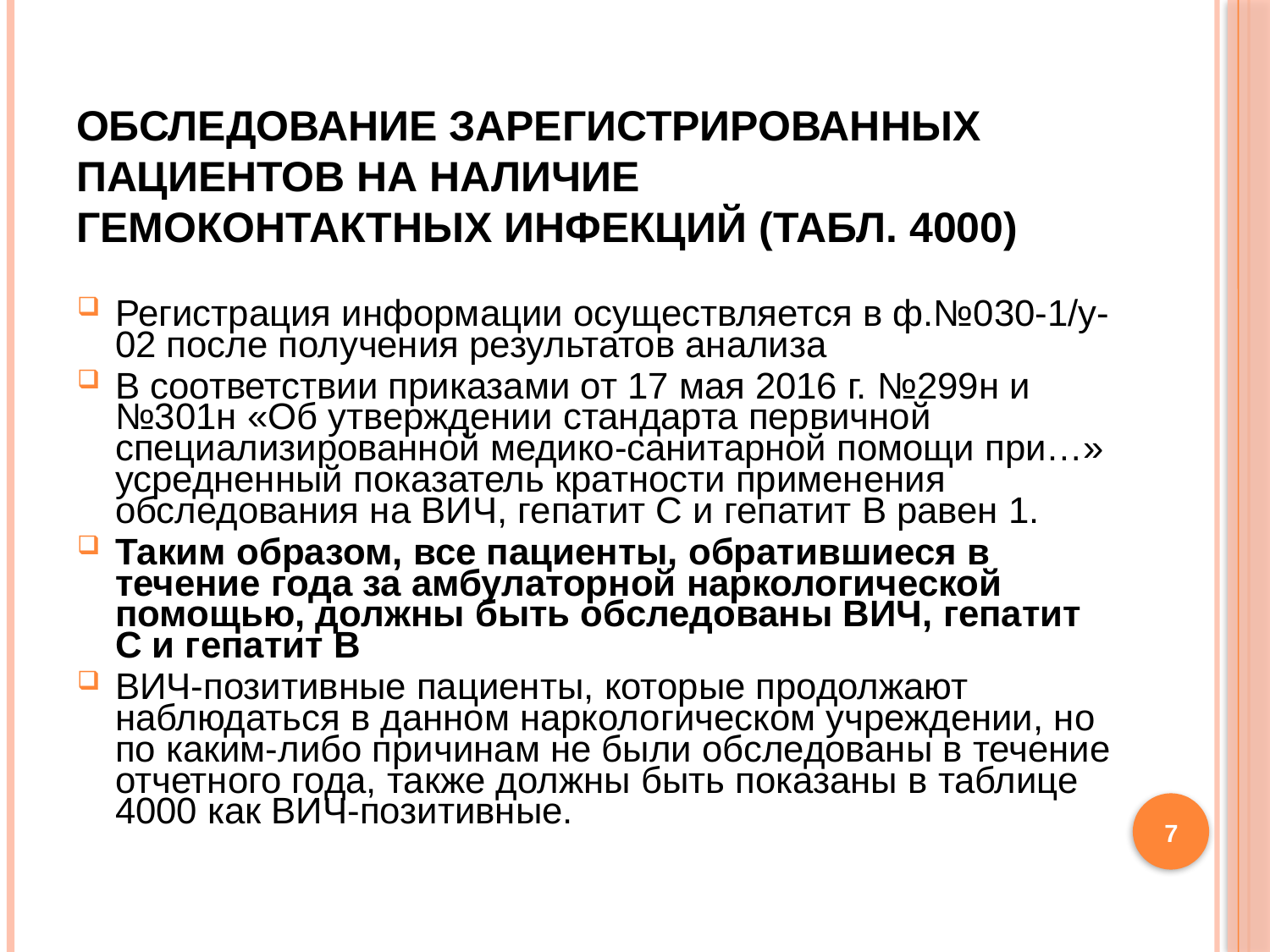

# ОБСЛЕДОВАНИЕ ЗАРЕГИСТРИРОВАННЫХ ПАЦИЕНТОВ НА НАЛИЧИЕ ГЕМОКОНТАКТНЫХ ИНФЕКЦИЙ (ТАБЛ. 4000)
Регистрация информации осуществляется в ф.№030-1/у-02 после получения результатов анализа
В соответствии приказами от 17 мая 2016 г. №299н и №301н «Об утверждении стандарта первичной специализированной медико-санитарной помощи при…» усредненный показатель кратности применения обследования на ВИЧ, гепатит С и гепатит В равен 1.
Таким образом, все пациенты, обратившиеся в течение года за амбулаторной наркологической помощью, должны быть обследованы ВИЧ, гепатит С и гепатит В
ВИЧ-позитивные пациенты, которые продолжают наблюдаться в данном наркологическом учреждении, но по каким-либо причинам не были обследованы в течение отчетного года, также должны быть показаны в таблице 4000 как ВИЧ-позитивные.
7